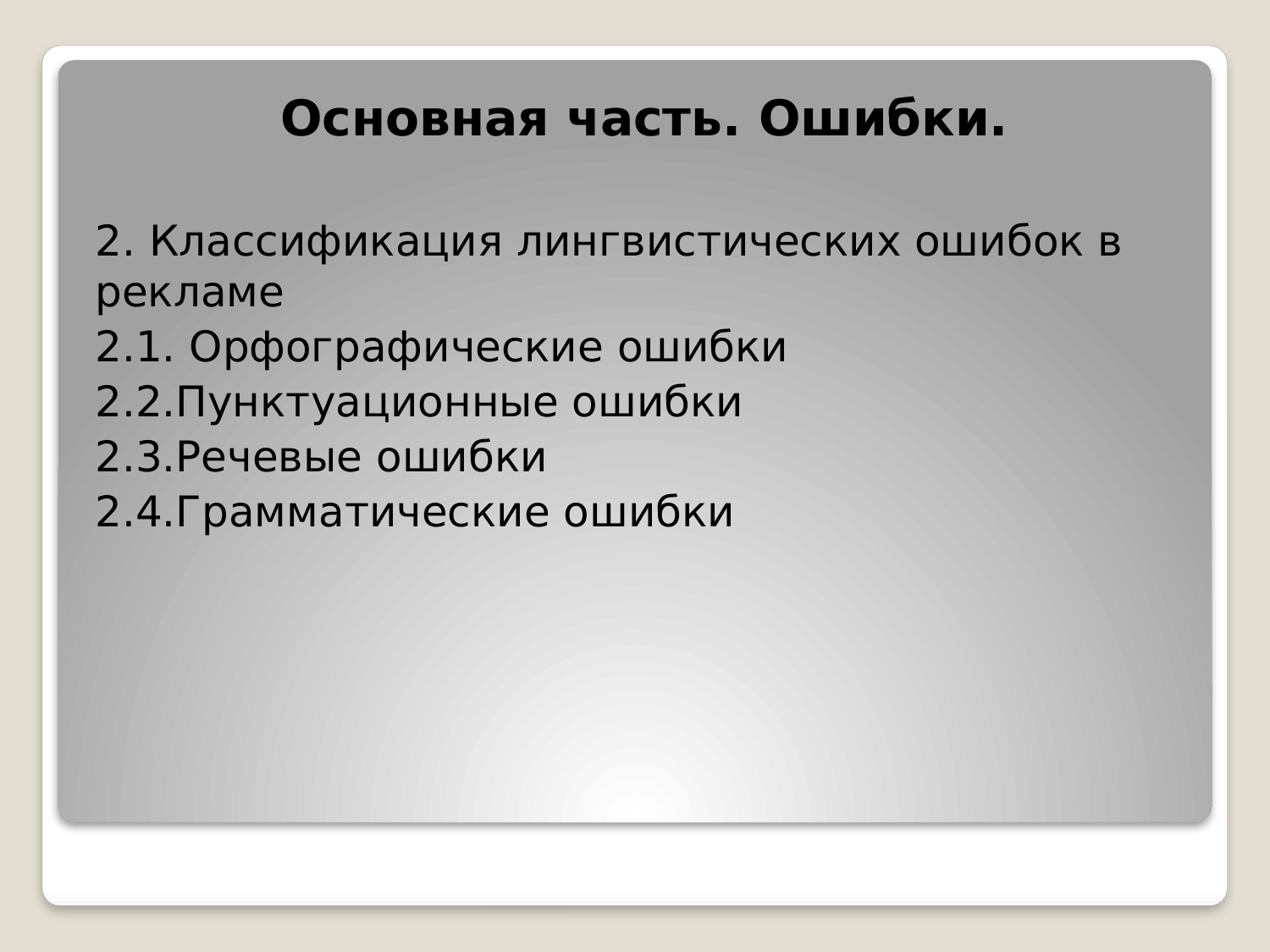

Основная часть. Ошибки.

2. Классификация лингвистических ошибок в рекламе
2.1. Орфографические ошибки
2.2.Пунктуационные ошибки
2.3.Речевые ошибки
2.4.Грамматические ошибки
#